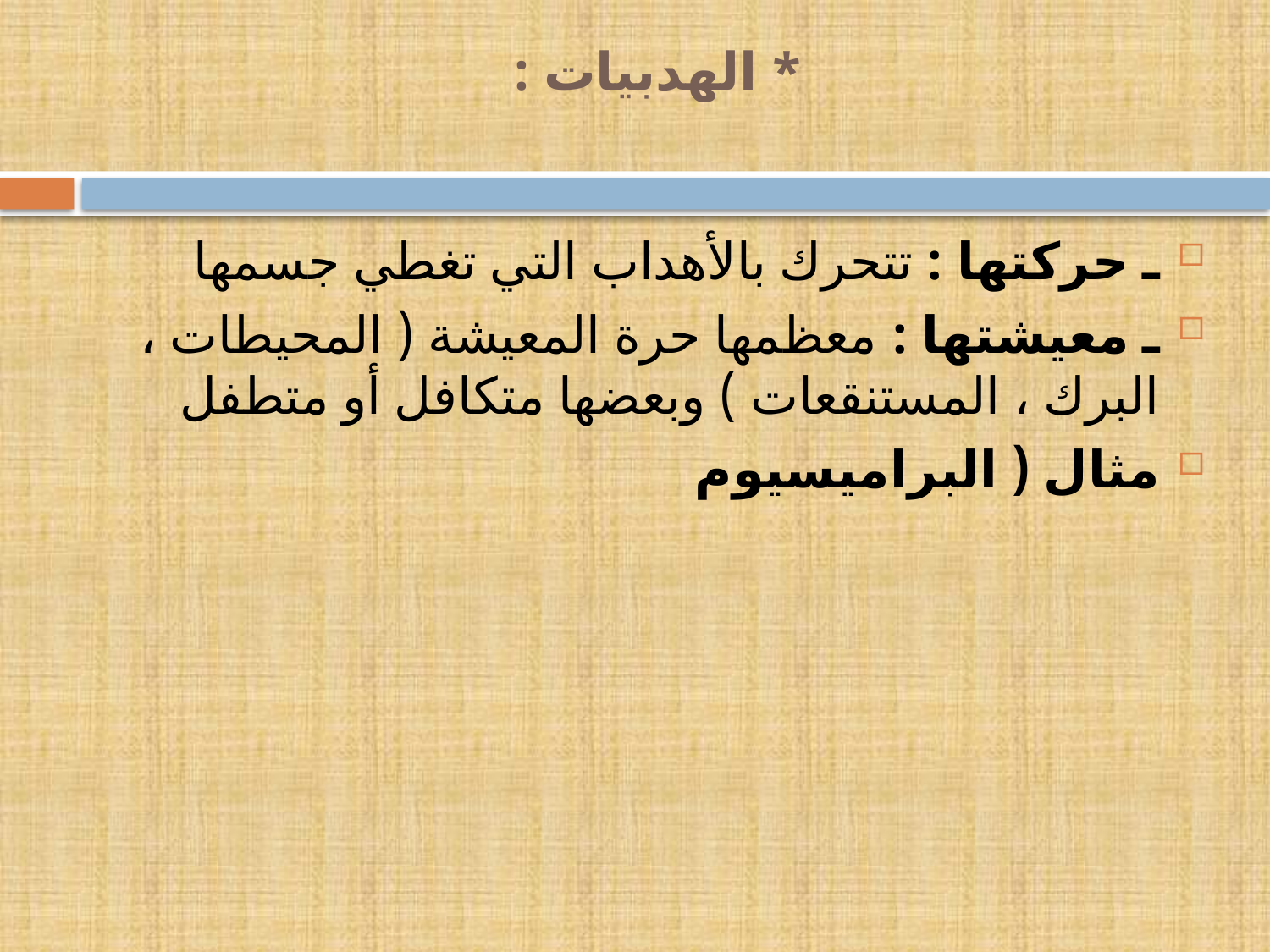

# * الهدبيات :
ـ حركتها : تتحرك بالأهداب التي تغطي جسمها
ـ معيشتها : معظمها حرة المعيشة ( المحيطات ، البرك ، المستنقعات ) وبعضها متكافل أو متطفل
مثال ( البراميسيوم